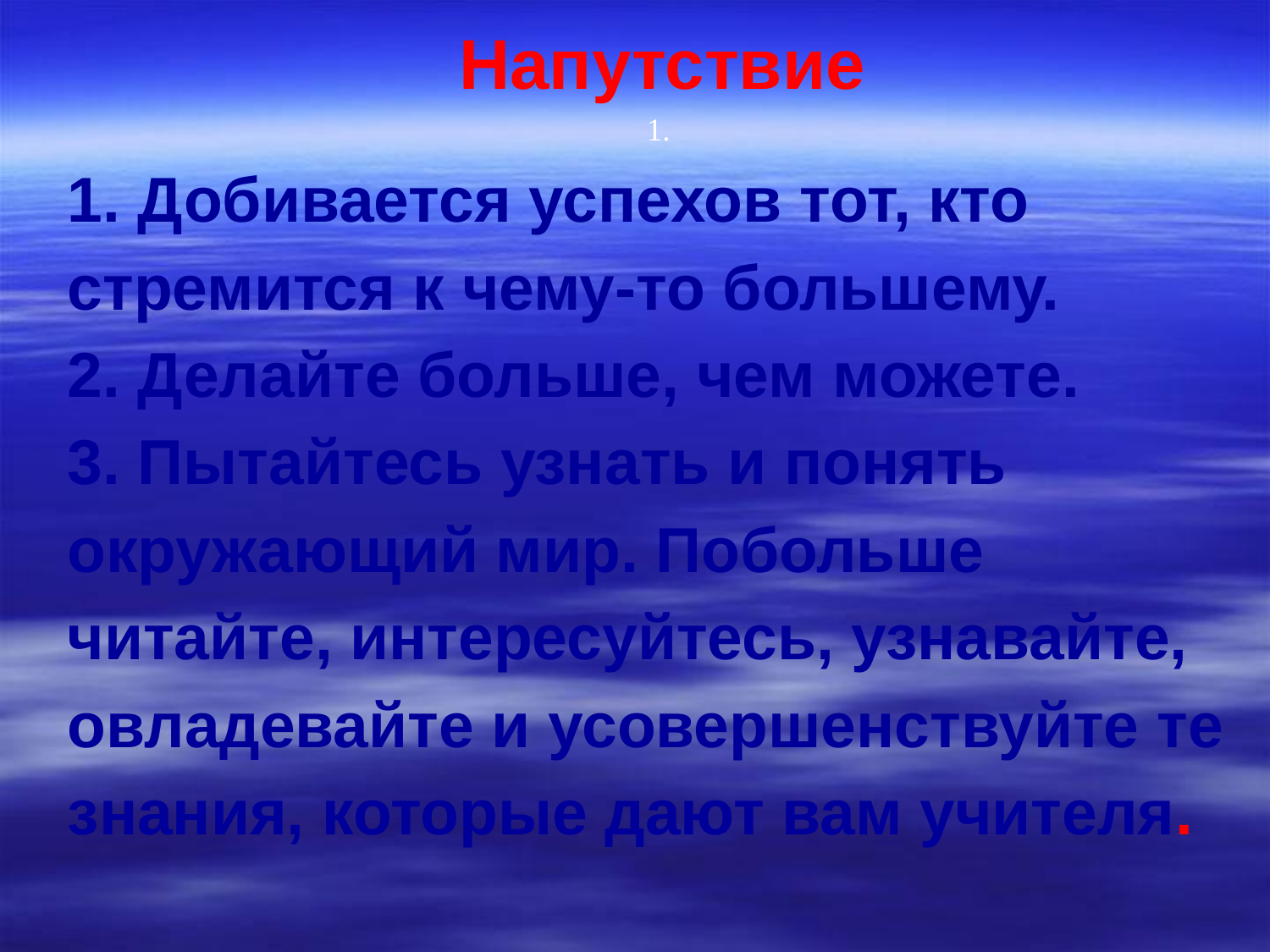

Напутствие
1.
1. Добивается успехов тот, кто стремится к чему-то большему.
2. Делайте больше, чем можете.
3. Пытайтесь узнать и понять окружающий мир. Побольше читайте, интересуйтесь, узнавайте, овладевайте и усовершенствуйте те знания, которые дают вам учителя.